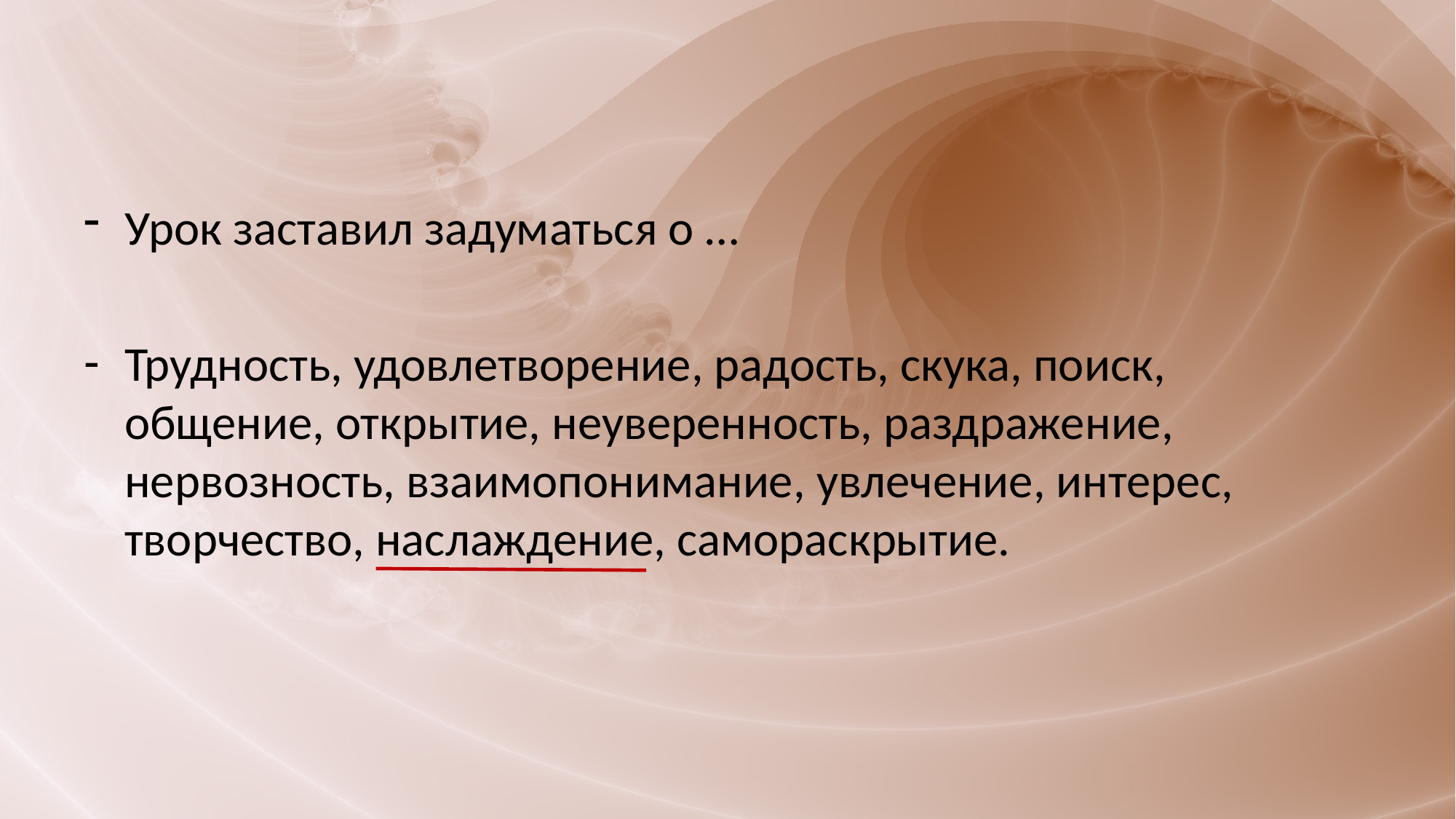

#
Урок заставил задуматься о …

Трудность, удовлетворение, радость, скука, поиск, общение, открытие, неуверенность, раздражение, нервозность, взаимопонимание, увлечение, интерес, творчество, наслаждение, самораскрытие.